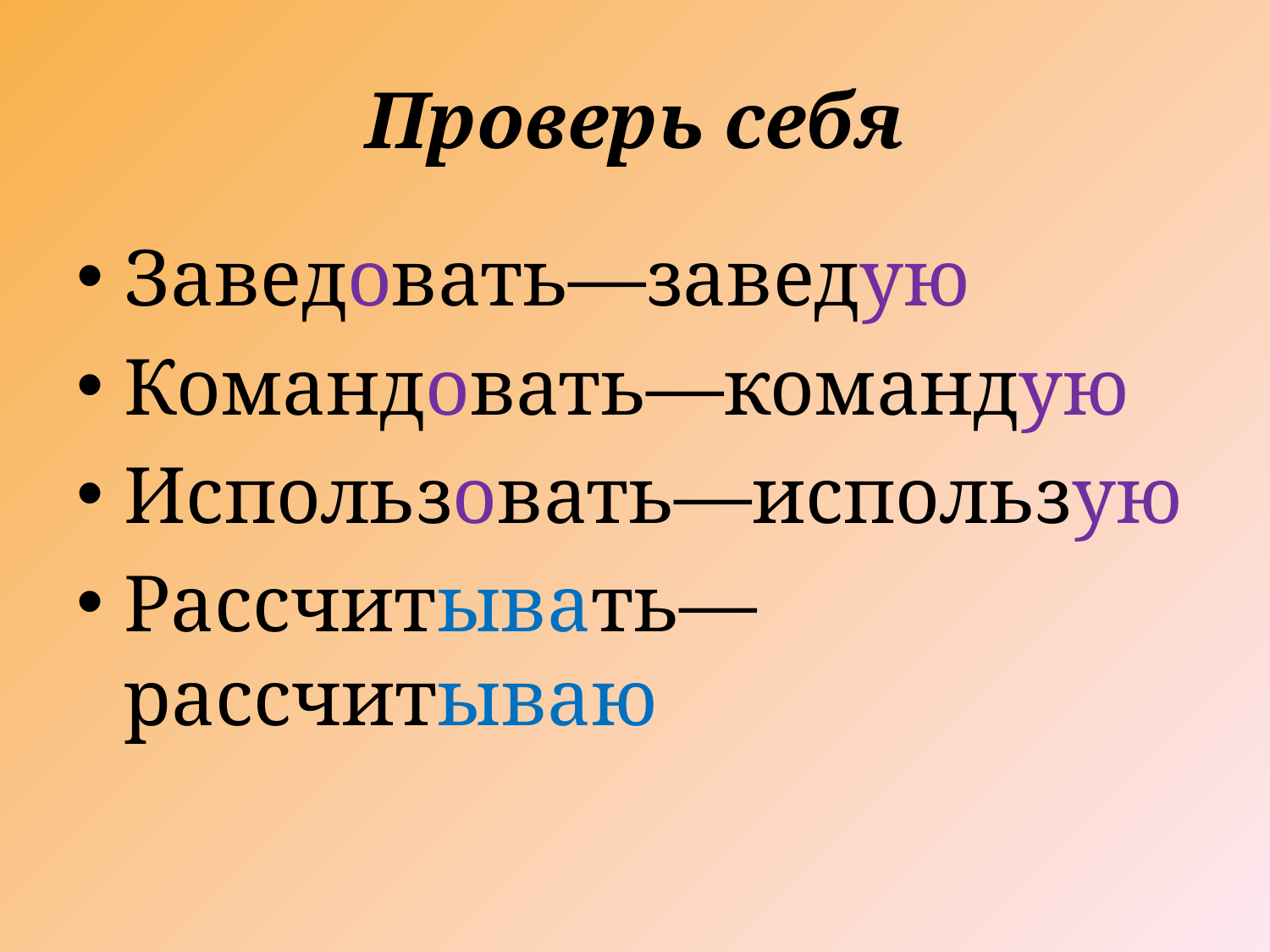

# Проверь себя
Заведовать—заведую
Командовать—командую
Использовать—использую
Рассчитывать—рассчитываю